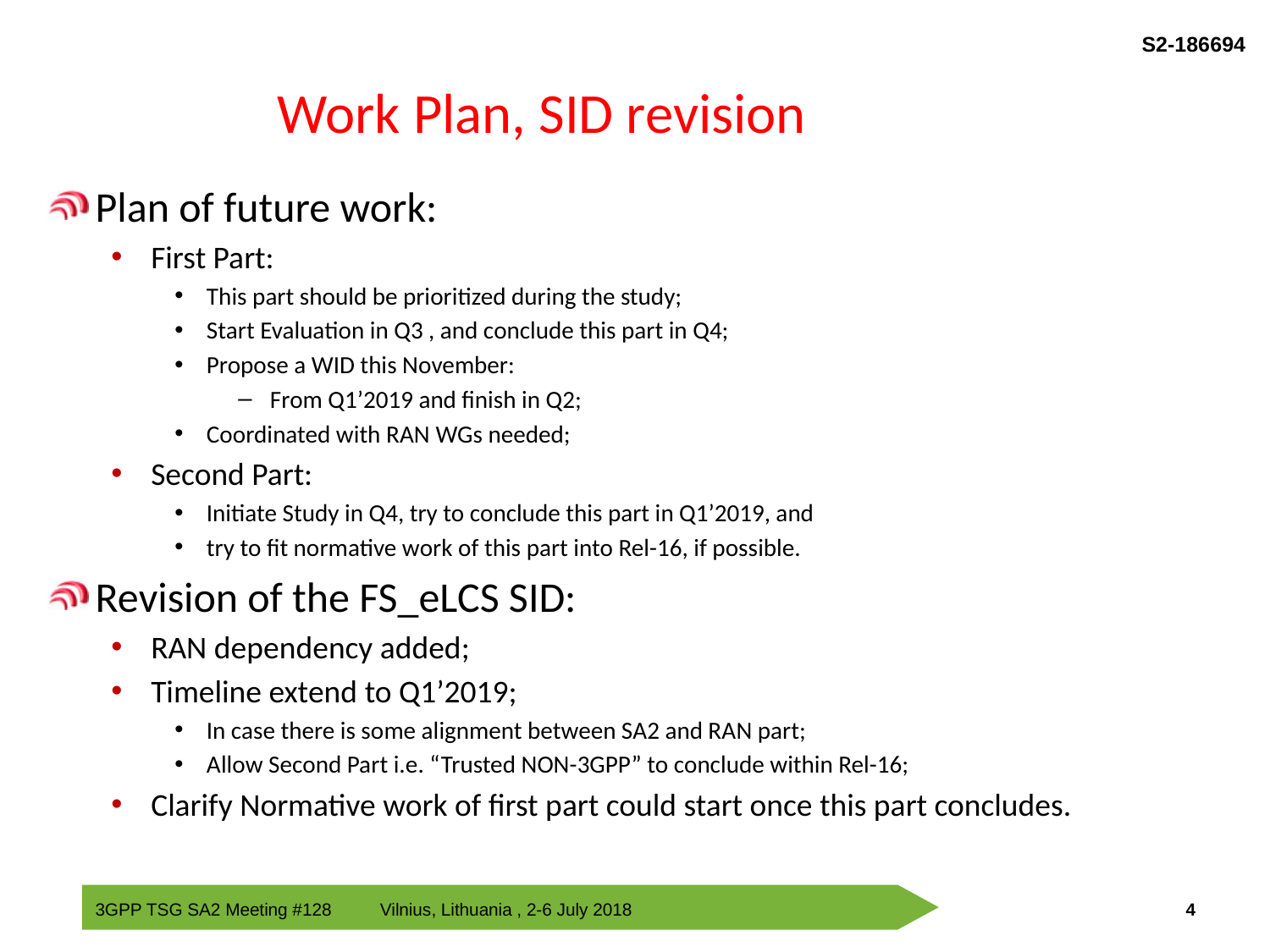

# Work Plan, SID revision
Plan of future work:
First Part:
This part should be prioritized during the study;
Start Evaluation in Q3 , and conclude this part in Q4;
Propose a WID this November:
From Q1’2019 and finish in Q2;
Coordinated with RAN WGs needed;
Second Part:
Initiate Study in Q4, try to conclude this part in Q1’2019, and
try to fit normative work of this part into Rel-16, if possible.
Revision of the FS_eLCS SID:
RAN dependency added;
Timeline extend to Q1’2019;
In case there is some alignment between SA2 and RAN part;
Allow Second Part i.e. “Trusted NON-3GPP” to conclude within Rel-16;
Clarify Normative work of first part could start once this part concludes.